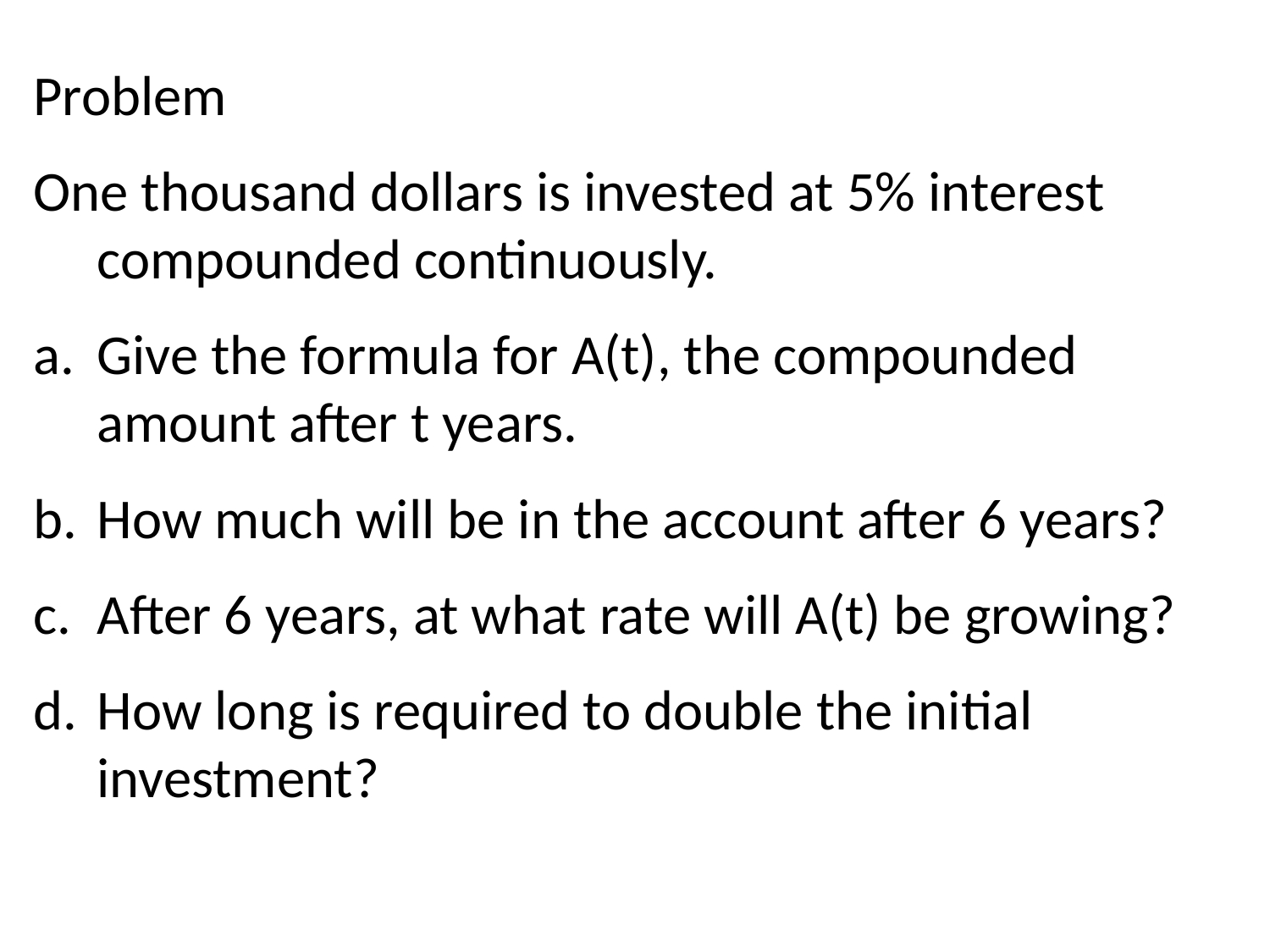

Problem
One thousand dollars is invested at 5% interest compounded continuously.
Give the formula for A(t), the compounded amount after t years.
How much will be in the account after 6 years?
After 6 years, at what rate will A(t) be growing?
How long is required to double the initial investment?